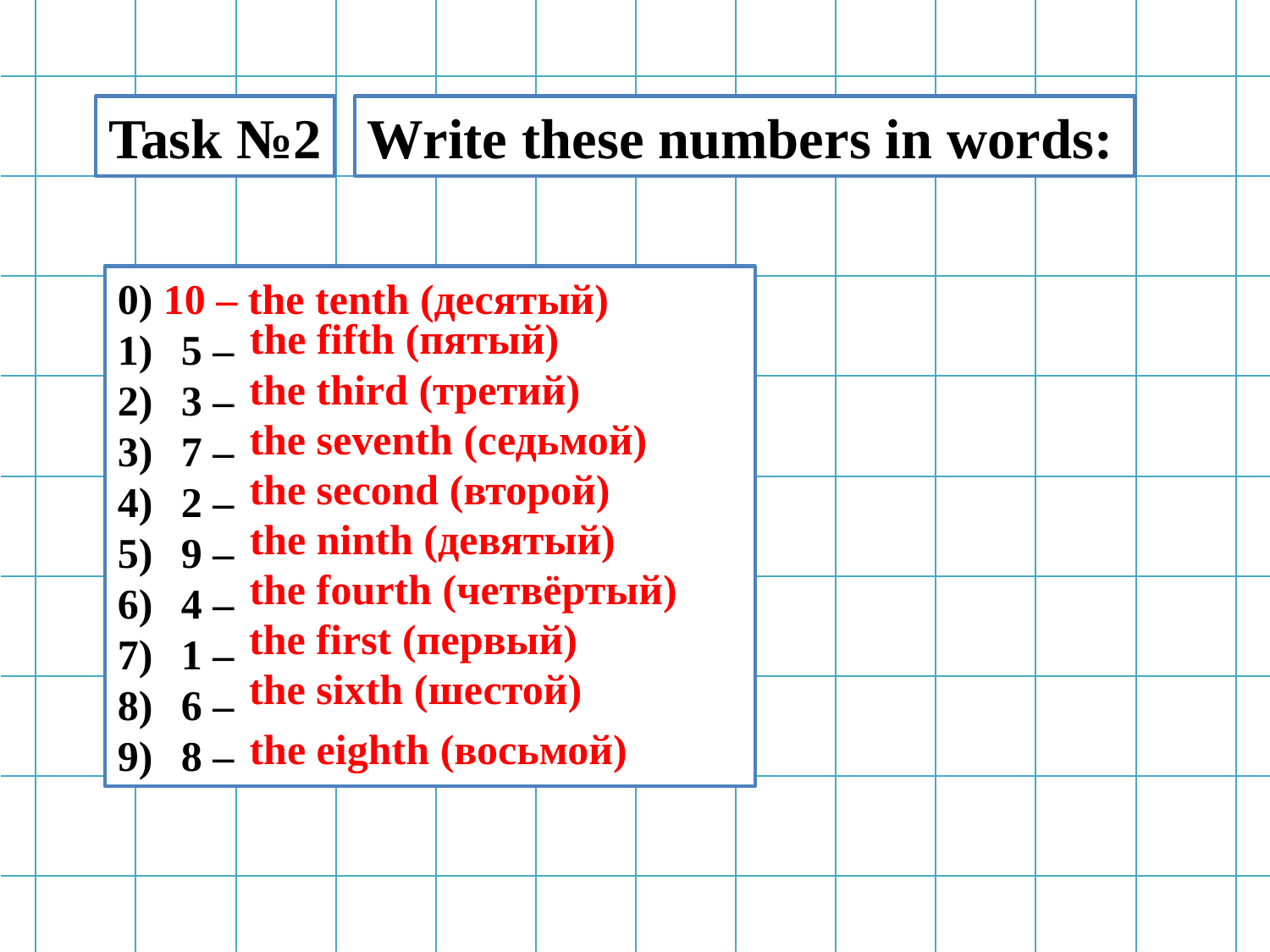

Task №2
Write these numbers in words:
0) 10 – the tenth (десятый)
5 –
3 –
7 –
2 –
9 –
4 –
1 –
6 –
8 –
 the fifth (пятый)
the third (третий)
the seventh (седьмой)
the second (второй)
the ninth (девятый)
the fourth (четвёртый)
the first (первый)
the sixth (шестой)
the eighth (восьмой)